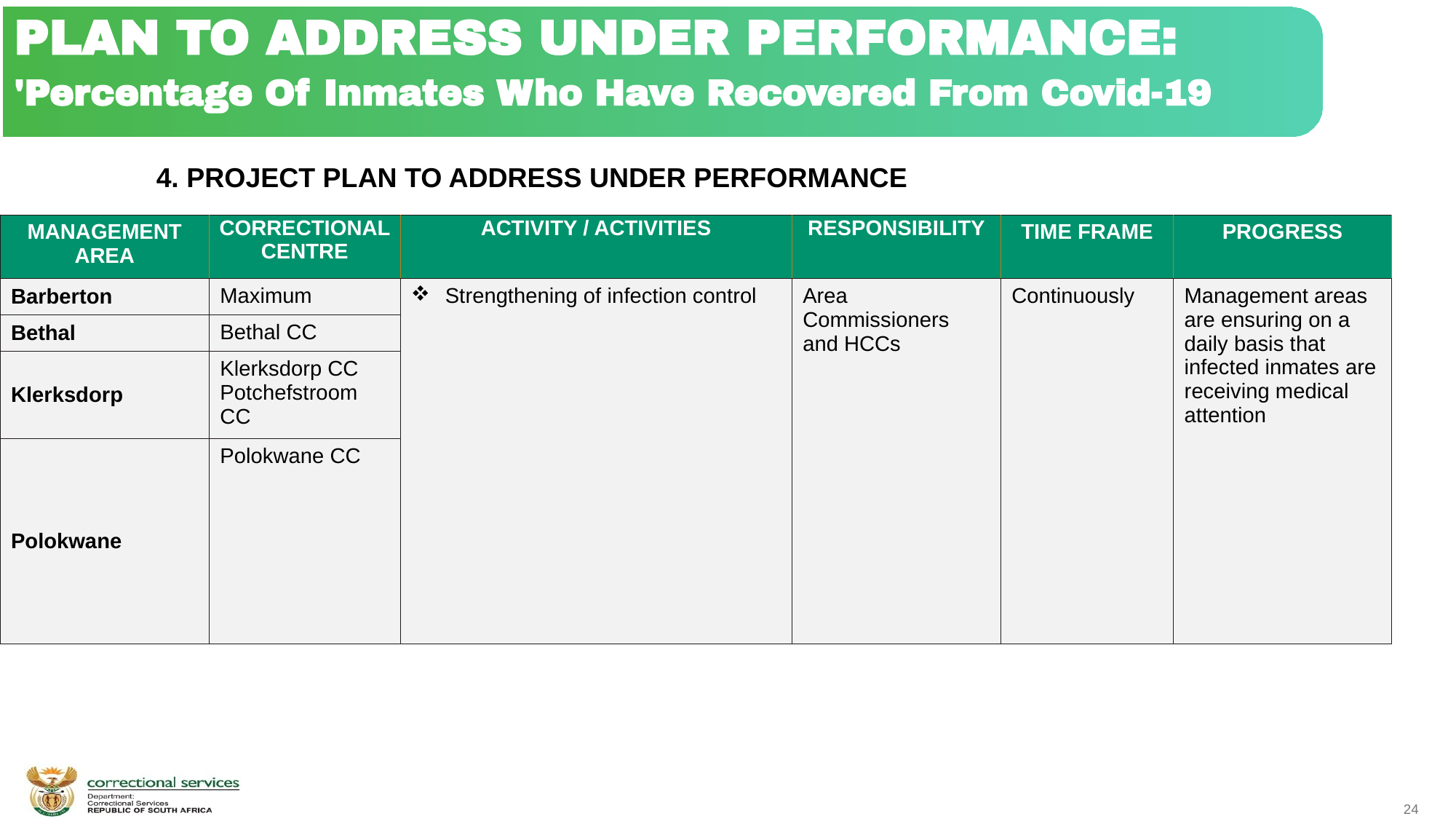

PLAN TO ADDRESS UNDER PERFORMANCE:
'Percentage Of Inmates Who Have Recovered From Covid-19
4. PROJECT PLAN TO ADDRESS UNDER PERFORMANCE
| MANAGEMENT AREA | CORRECTIONAL CENTRE | ACTIVITY / ACTIVITIES | RESPONSIBILITY | TIME FRAME | PROGRESS |
| --- | --- | --- | --- | --- | --- |
| Barberton | Maximum | Strengthening of infection control | Area Commissioners and HCCs | Continuously | Management areas are ensuring on a daily basis that infected inmates are receiving medical attention |
| Bethal | Bethal CC |  |  |  |  |
| Klerksdorp | Klerksdorp CC Potchefstroom CC |  |  |  |  |
| Polokwane | Polokwane CC |  |  |  |  |